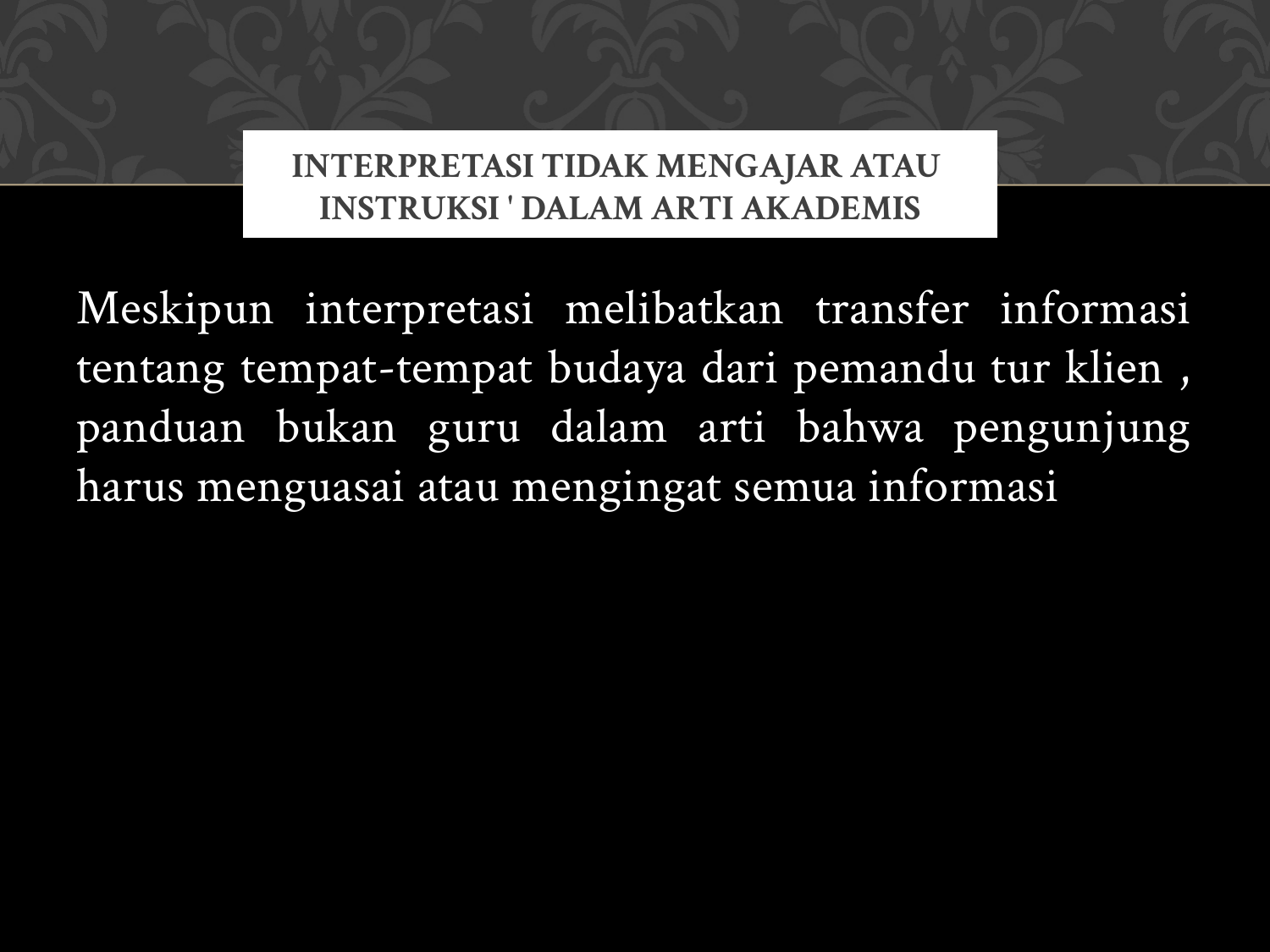

# Interpretasi tidak mengajar atau  instruksi ' dalam arti akademis
Meskipun interpretasi melibatkan transfer informasi tentang tempat-tempat budaya dari pemandu tur klien , panduan bukan guru dalam arti bahwa pengunjung harus menguasai atau mengingat semua informasi